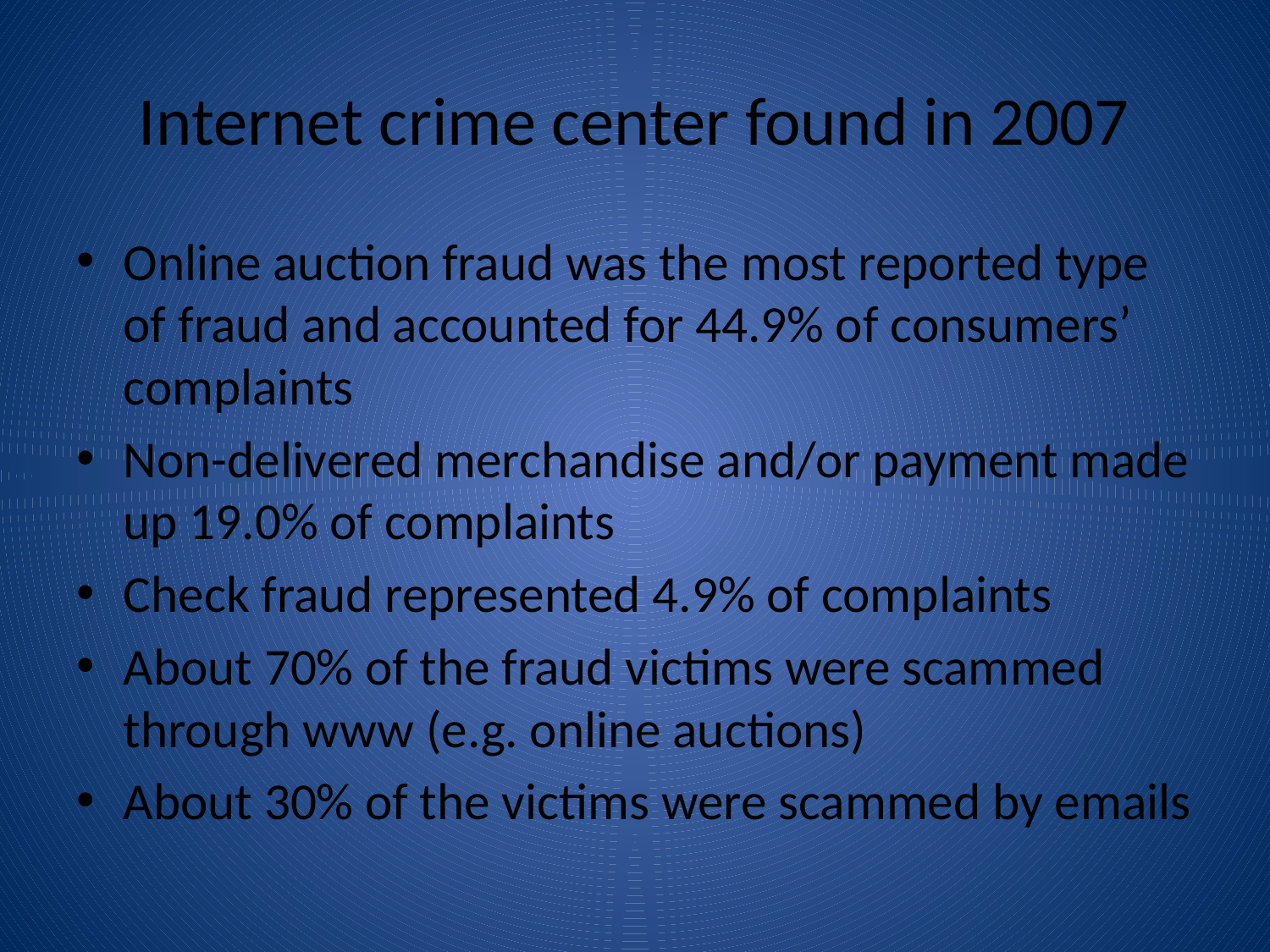

# Internet crime center found in 2007
Online auction fraud was the most reported type of fraud and accounted for 44.9% of consumers’ complaints
Non-delivered merchandise and/or payment made up 19.0% of complaints
Check fraud represented 4.9% of complaints
About 70% of the fraud victims were scammed through www (e.g. online auctions)
About 30% of the victims were scammed by emails